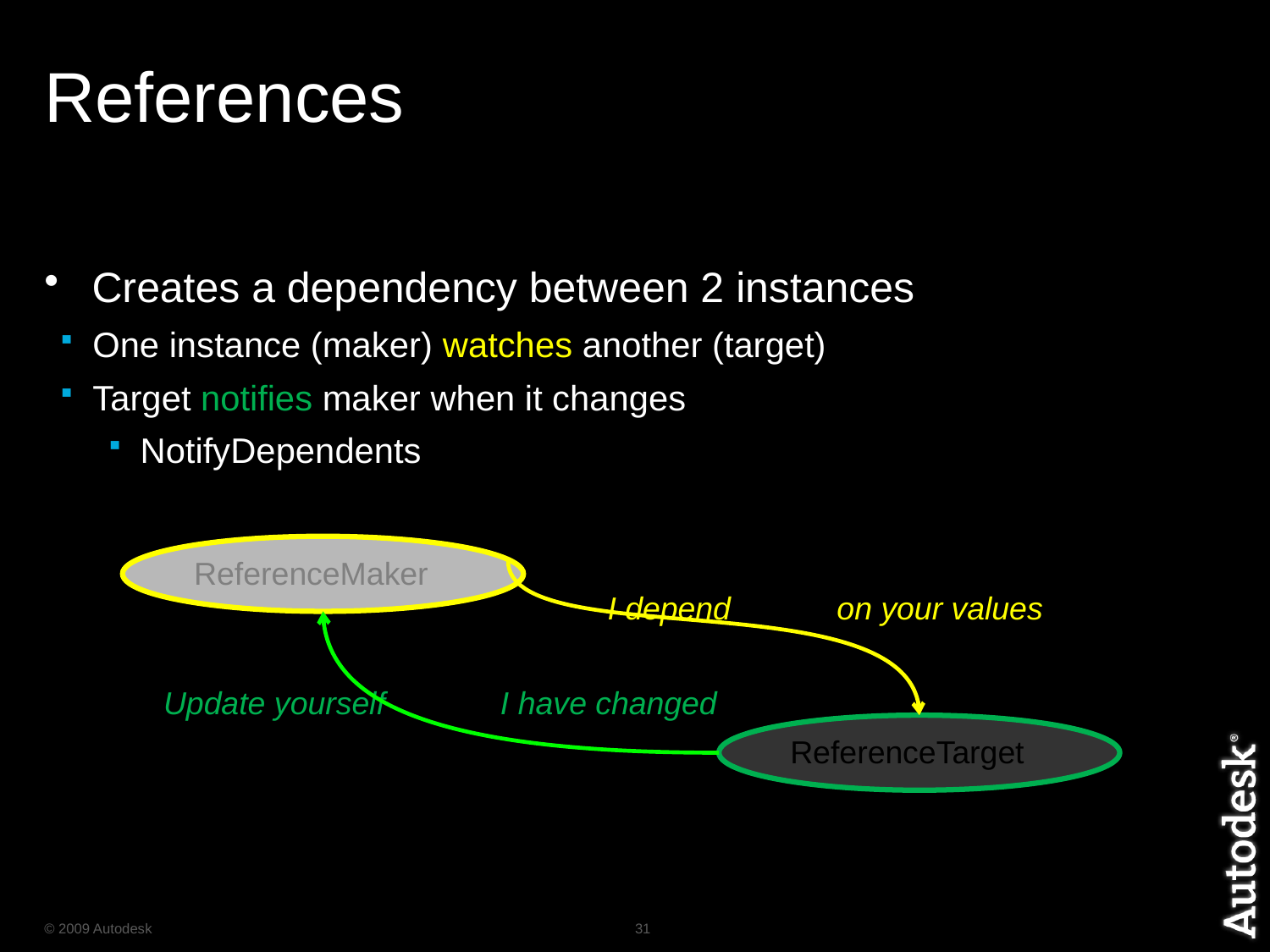

# References

Creates a dependency between 2 instances
One instance (maker) watches another (target)
Target notifies maker when it changes
NotifyDependents

ReferenceMaker
I depend            on your values
Update yourself             I have changed
ReferenceTarget